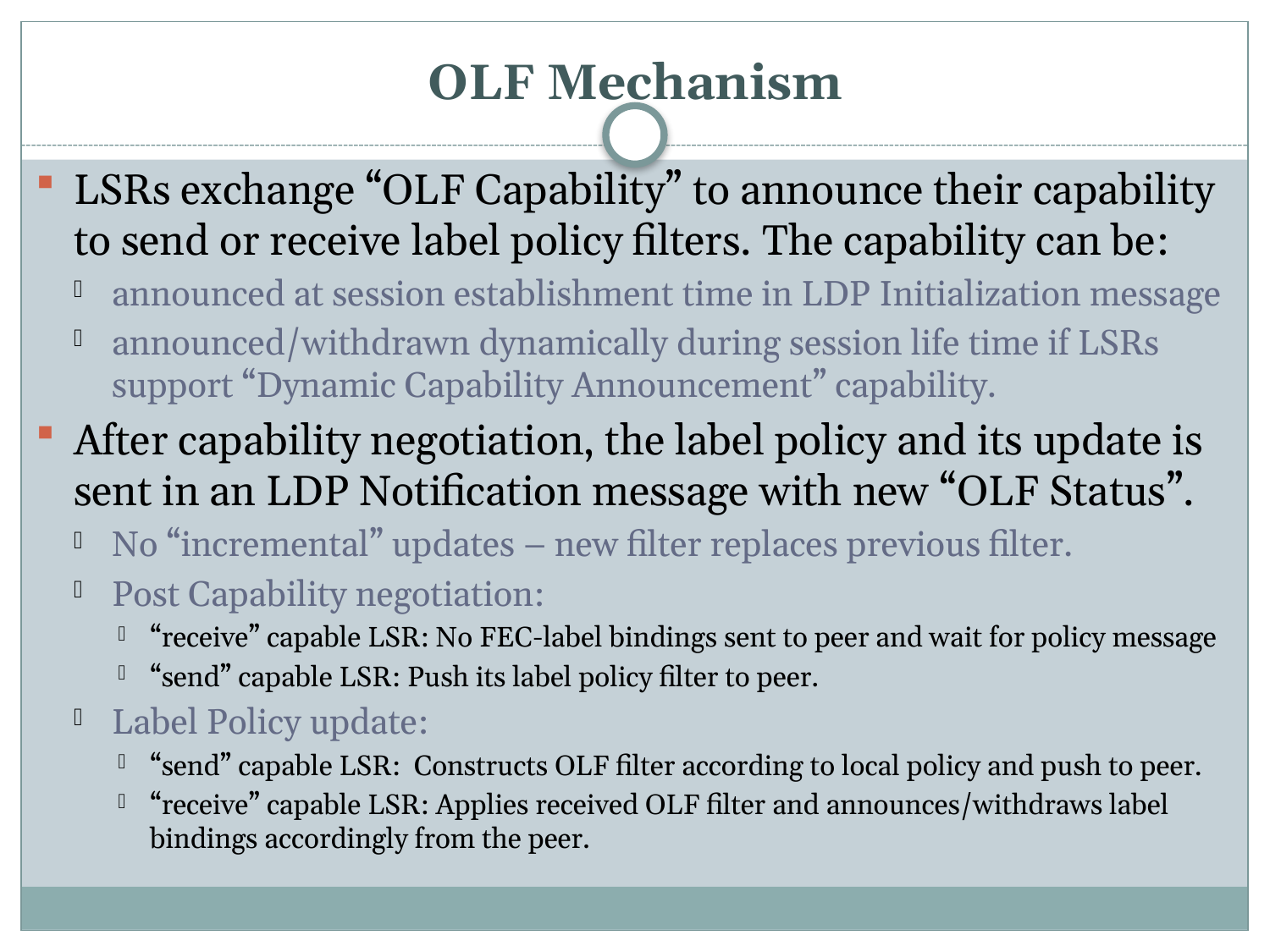

# OLF Mechanism
LSRs exchange “OLF Capability” to announce their capability to send or receive label policy filters. The capability can be:
announced at session establishment time in LDP Initialization message
announced/withdrawn dynamically during session life time if LSRs support “Dynamic Capability Announcement” capability.
After capability negotiation, the label policy and its update is sent in an LDP Notification message with new “OLF Status”.
No “incremental” updates – new filter replaces previous filter.
Post Capability negotiation:
“receive” capable LSR: No FEC-label bindings sent to peer and wait for policy message
“send” capable LSR: Push its label policy filter to peer.
Label Policy update:
“send” capable LSR:  Constructs OLF filter according to local policy and push to peer.
“receive” capable LSR: Applies received OLF filter and announces/withdraws label bindings accordingly from the peer.